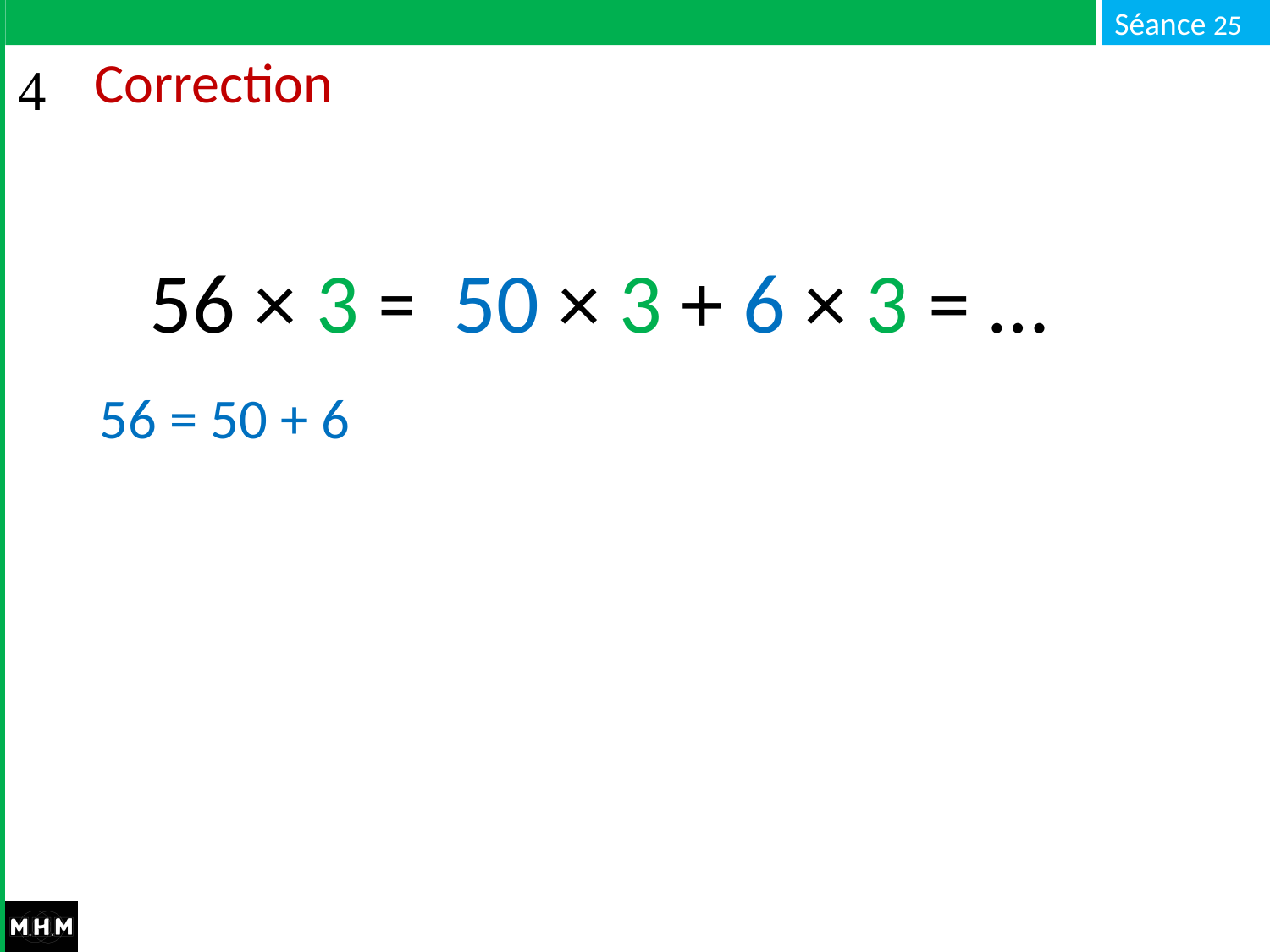

# Correction
50 × 3 + 6 × 3 = …
56 × 3 = …
56 = 50 + 6